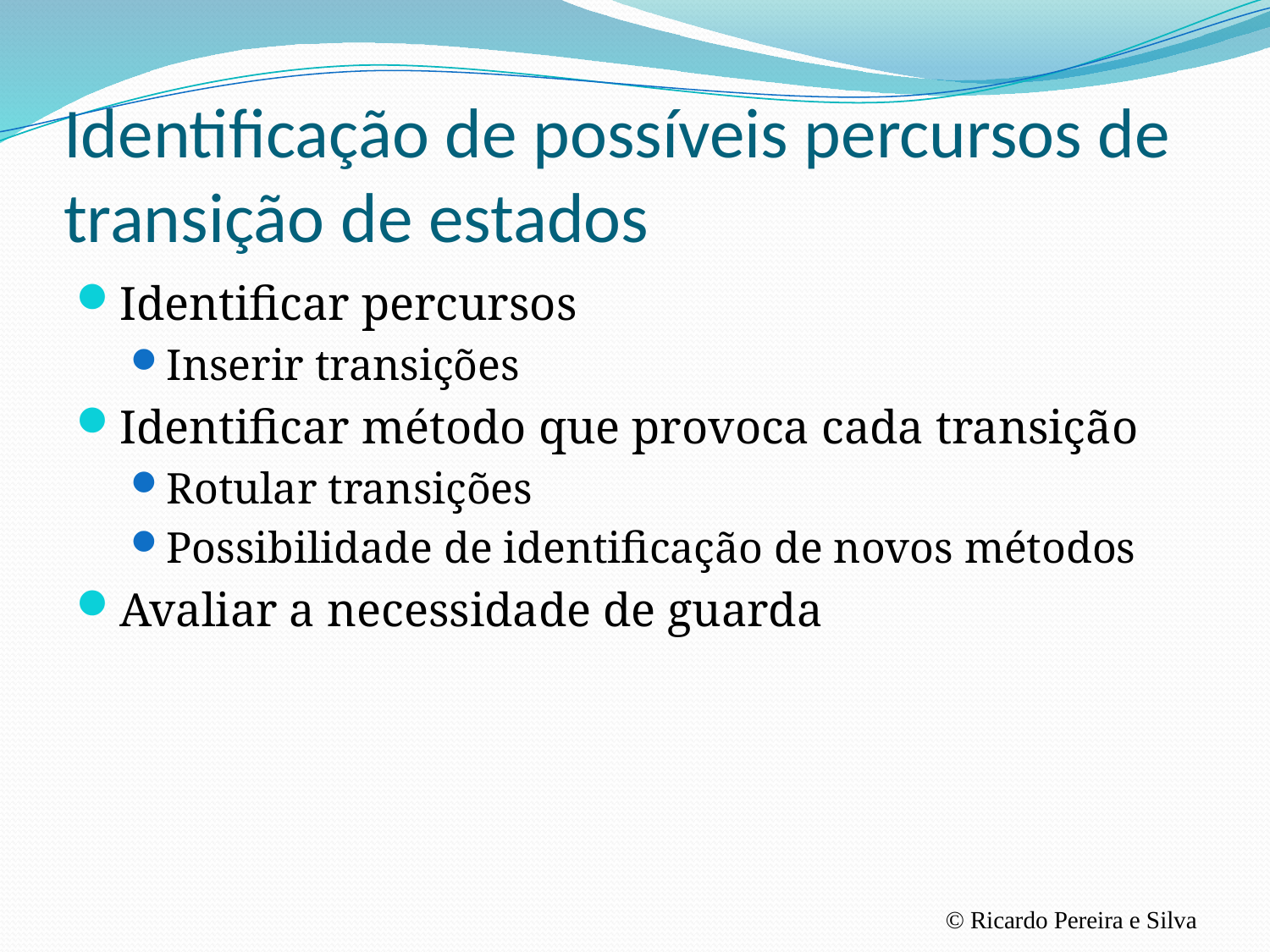

# Identificação de possíveis percursos de transição de estados
Identificar percursos
Inserir transições
Identificar método que provoca cada transição
Rotular transições
Possibilidade de identificação de novos métodos
Avaliar a necessidade de guarda
© Ricardo Pereira e Silva